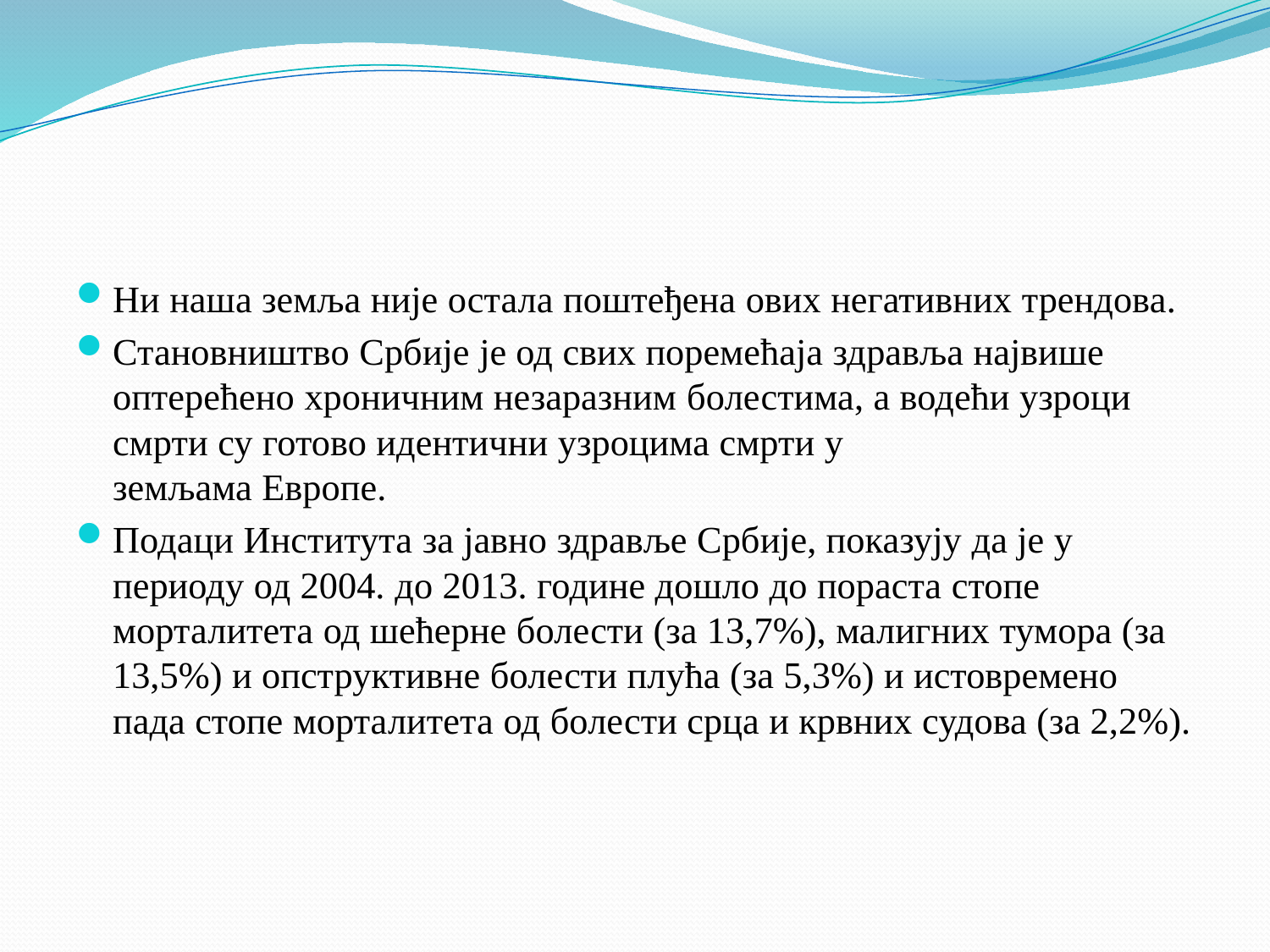

#
Ни наша земља није остала поштеђена ових негативних трендова.
Становништво Србије је од свих поремећаја здравља највише оптерећено хроничним незаразним болестима, а водећи узроци смрти су готово идентични узроцима смрти у
земљама Европе.
Подаци Института за јавно здравље Србије, показују да је у периоду од 2004. до 2013. године дошло до пораста стопе морталитета од шећерне болести (за 13,7%), малигних тумора (за 13,5%) и опструктивне болести плућа (за 5,3%) и истовремено пада стопе морталитета од болести срца и крвних судова (за 2,2%).